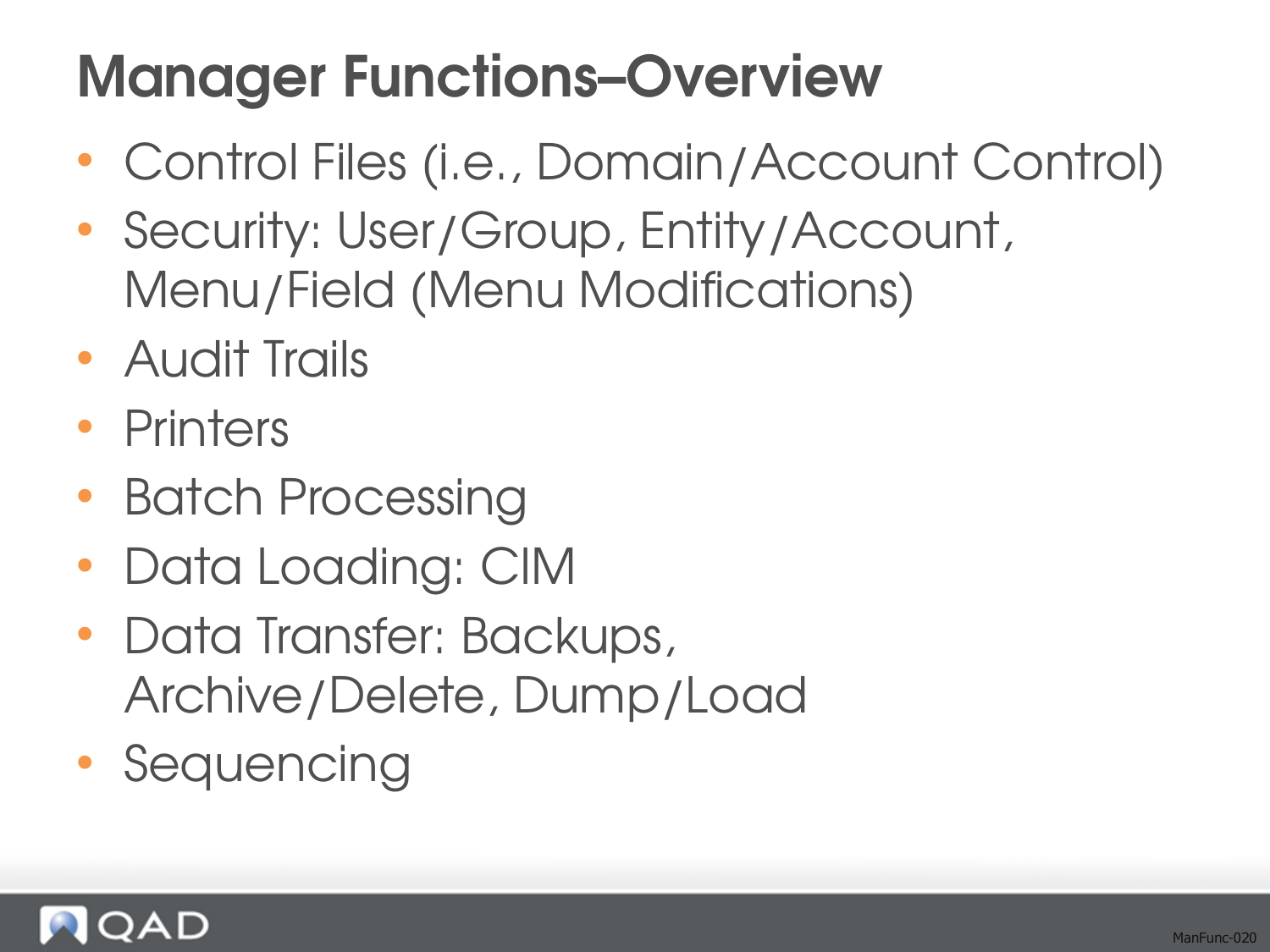

# Manager Functions–Overview
Control Files (i.e., Domain/Account Control)
Security: User/Group, Entity/Account, Menu/Field (Menu Modifications)
Audit Trails
Printers
Batch Processing
Data Loading: CIM
Data Transfer: Backups, 			Archive/Delete, Dump/Load
Sequencing

ManFunc-020